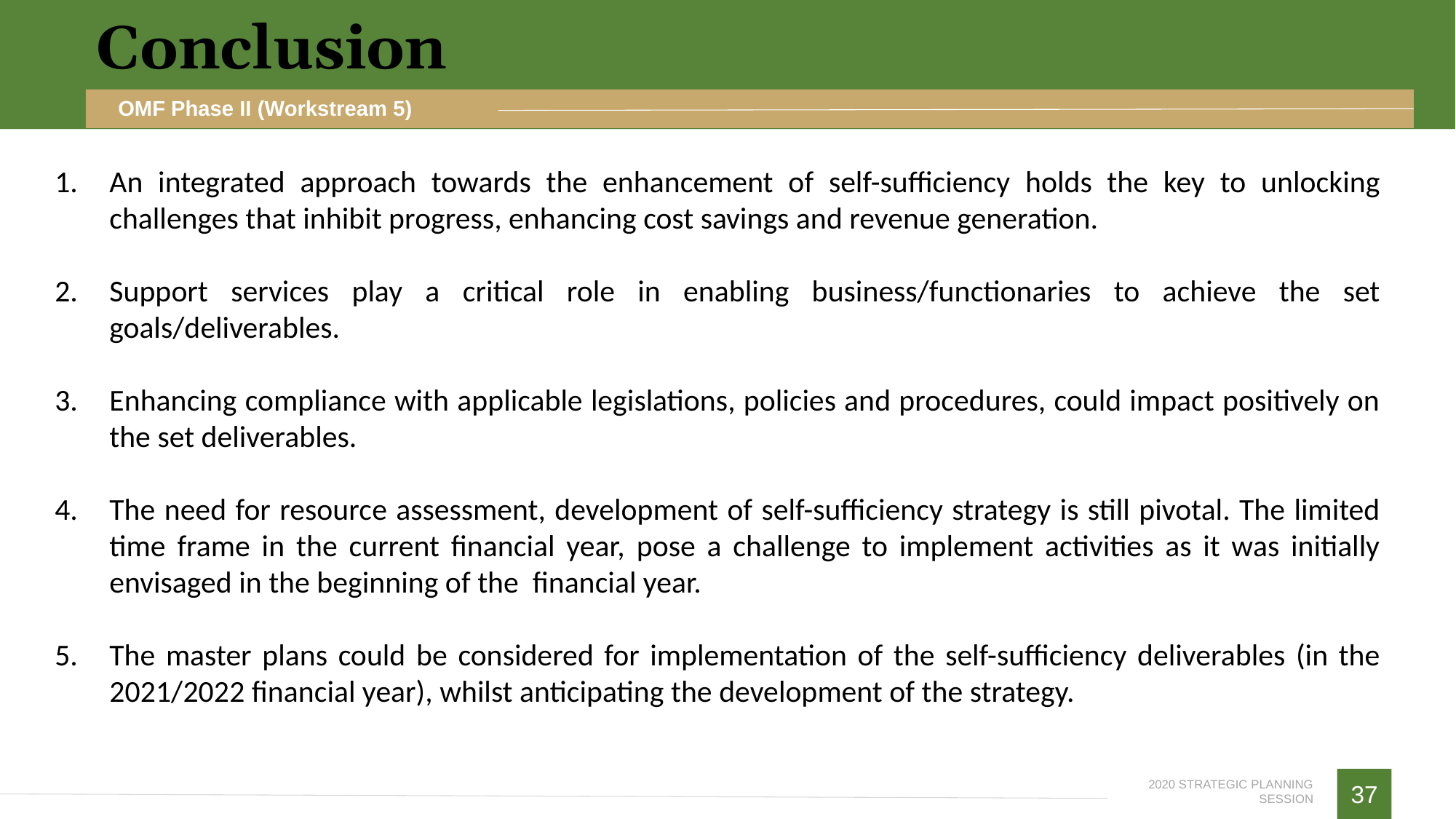

Conclusion

OMF Phase II (Workstream 5)
An integrated approach towards the enhancement of self-sufficiency holds the key to unlocking challenges that inhibit progress, enhancing cost savings and revenue generation.

Support services play a critical role in enabling business/functionaries to achieve the set goals/deliverables.

Enhancing compliance with applicable legislations, policies and procedures, could impact positively on the set deliverables.

The need for resource assessment, development of self-sufficiency strategy is still pivotal. The limited time frame in the current financial year, pose a challenge to implement activities as it was initially envisaged in the beginning of the  financial year.

The master plans could be considered for implementation of the self-sufficiency deliverables (in the 2021/2022 financial year), whilst anticipating the development of the strategy.